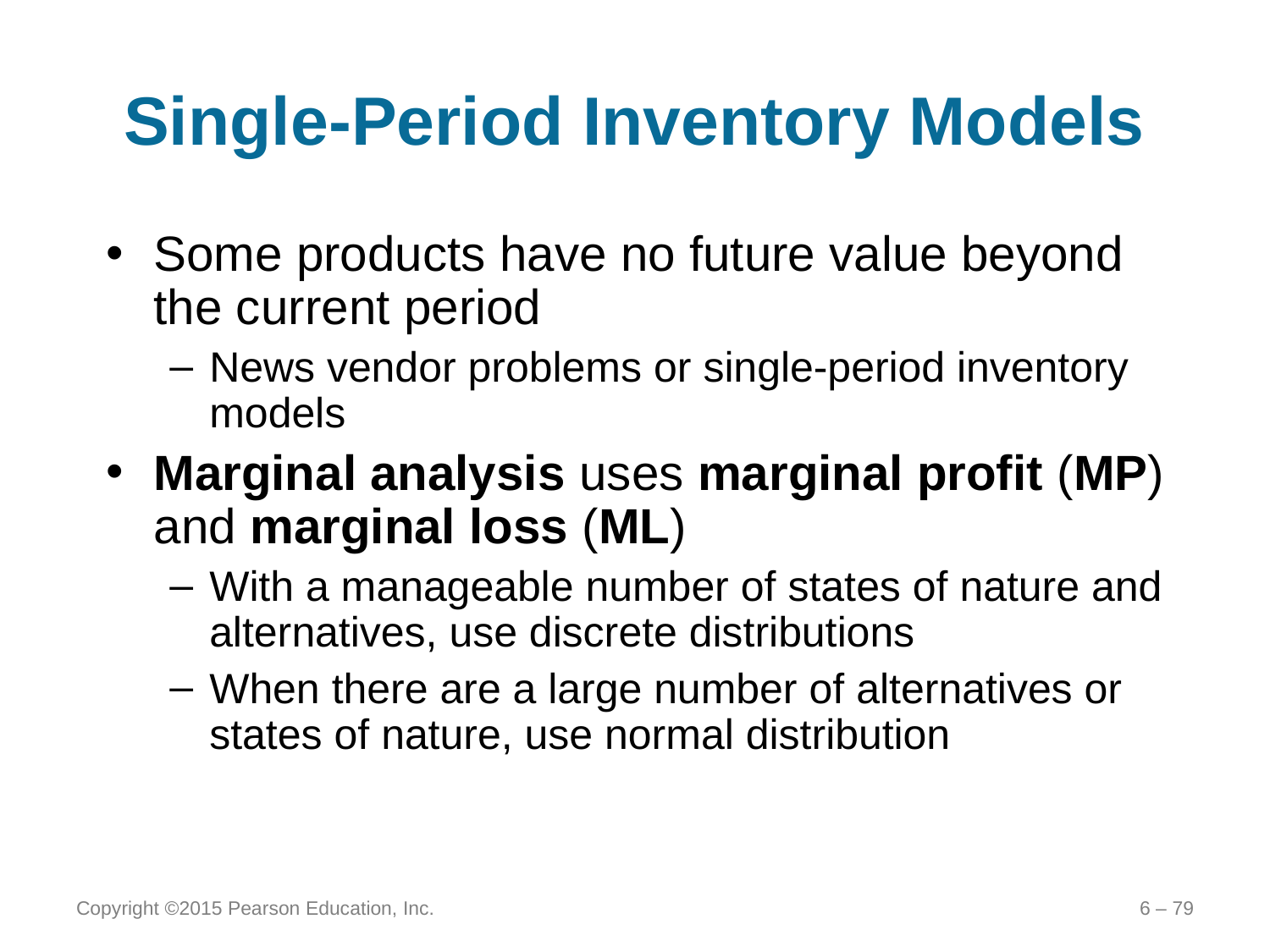

# Single-Period Inventory Models
Some products have no future value beyond the current period
News vendor problems or single-period inventory models
Marginal analysis uses marginal profit (MP) and marginal loss (ML)
With a manageable number of states of nature and alternatives, use discrete distributions
When there are a large number of alternatives or states of nature, use normal distribution
Copyright ©2015 Pearson Education, Inc.
6 – 79